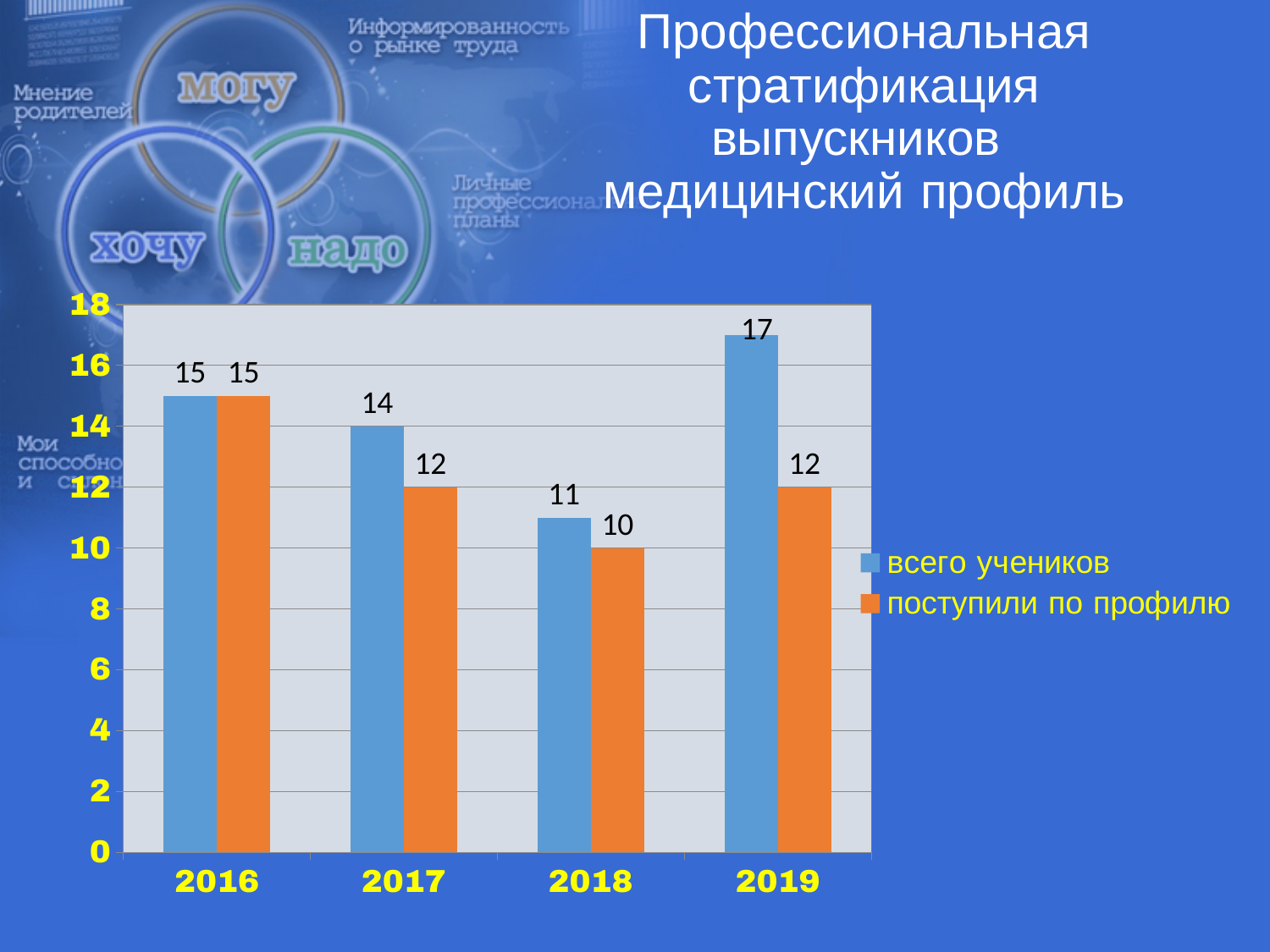

# Профессиональная стратификация выпускников  медицинский профиль

### Chart

| Category | всего учеников | поступили по профилю |
|---|---|---|
| 2016 | 15.0 | 15.0 |
| 2017 | 14.0 | 12.0 |
| 2018 | 11.0 | 10.0 |
| 2019 | 17.0 | 12.0 |